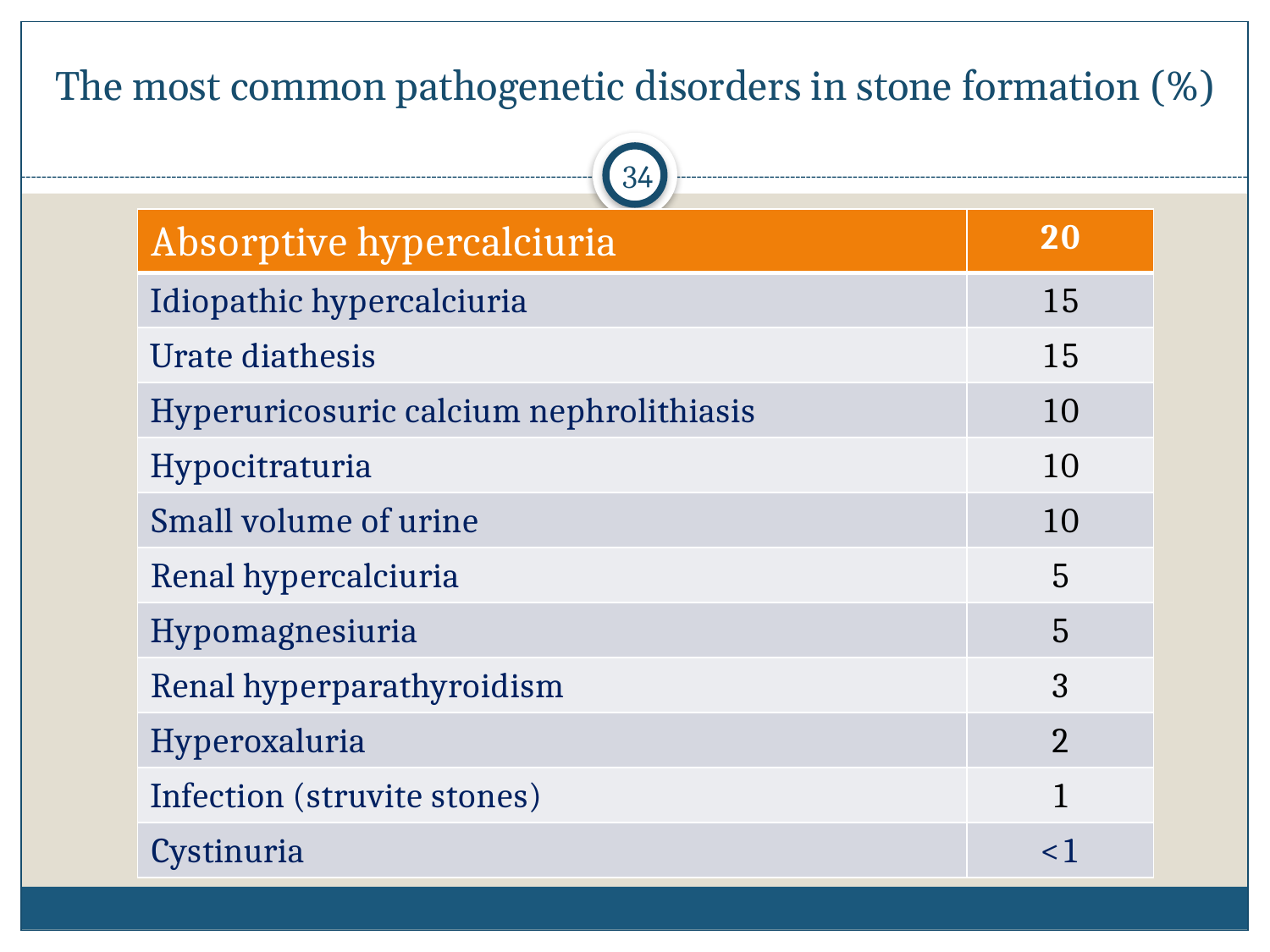

# The most common pathogenetic disorders in stone formation (%)
34
| Absorptive hypercalciuria | 20 |
| --- | --- |
| Idiopathic hypercalciuria | 15 |
| Urate diathesis | 15 |
| Hyperuricosuric calcium nephrolithiasis | 10 |
| Hypocitraturia | 10 |
| Small volume of urine | 10 |
| Renal hypercalciuria | 5 |
| Hypomagnesiuria | 5 |
| Renal hyperparathyroidism | 3 |
| Hyperoxaluria | 2 |
| Infection (struvite stones) | 1 |
| Cystinuria | <1 |